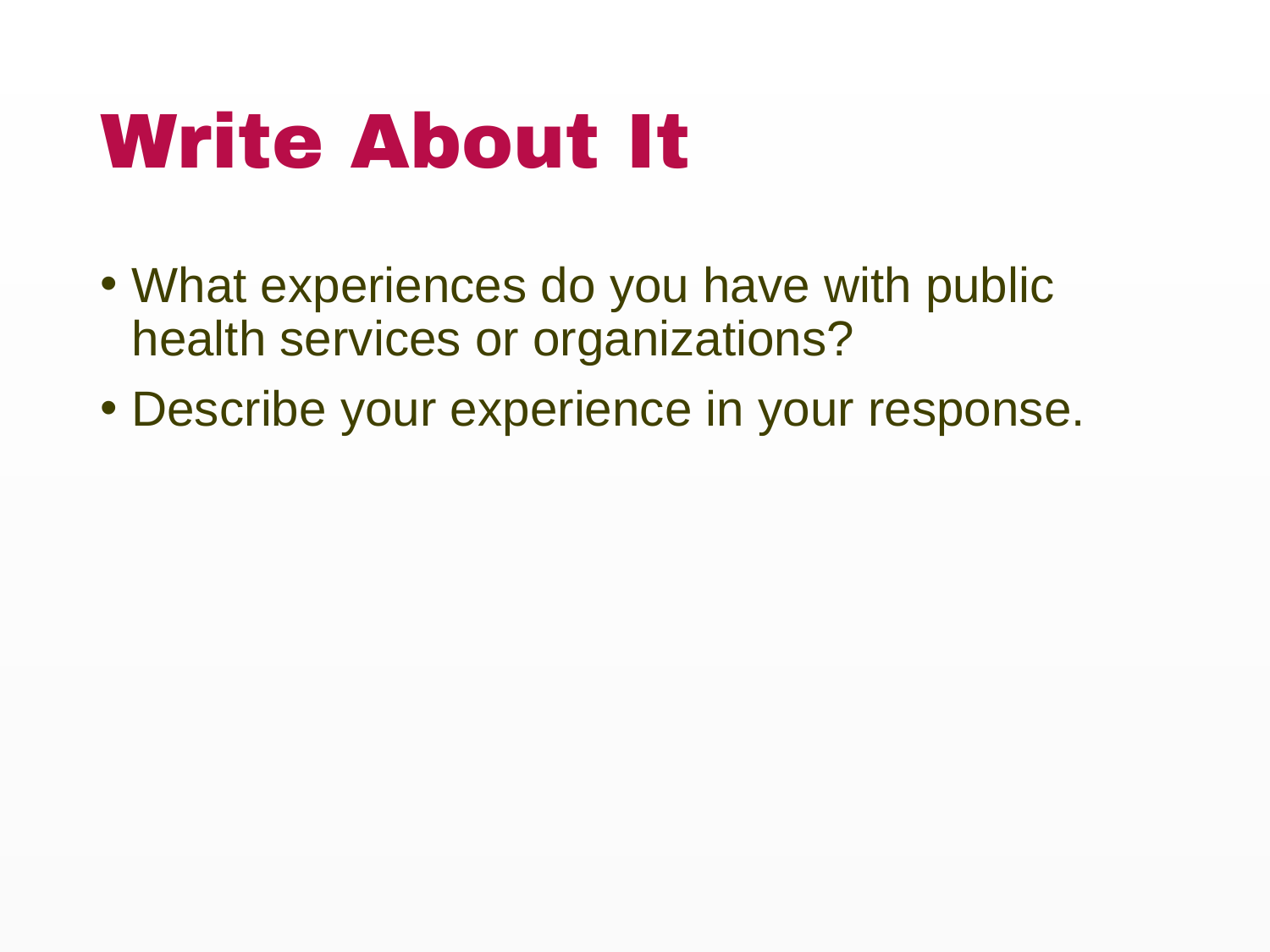

# Write About It
What experiences do you have with public health services or organizations?
Describe your experience in your response.